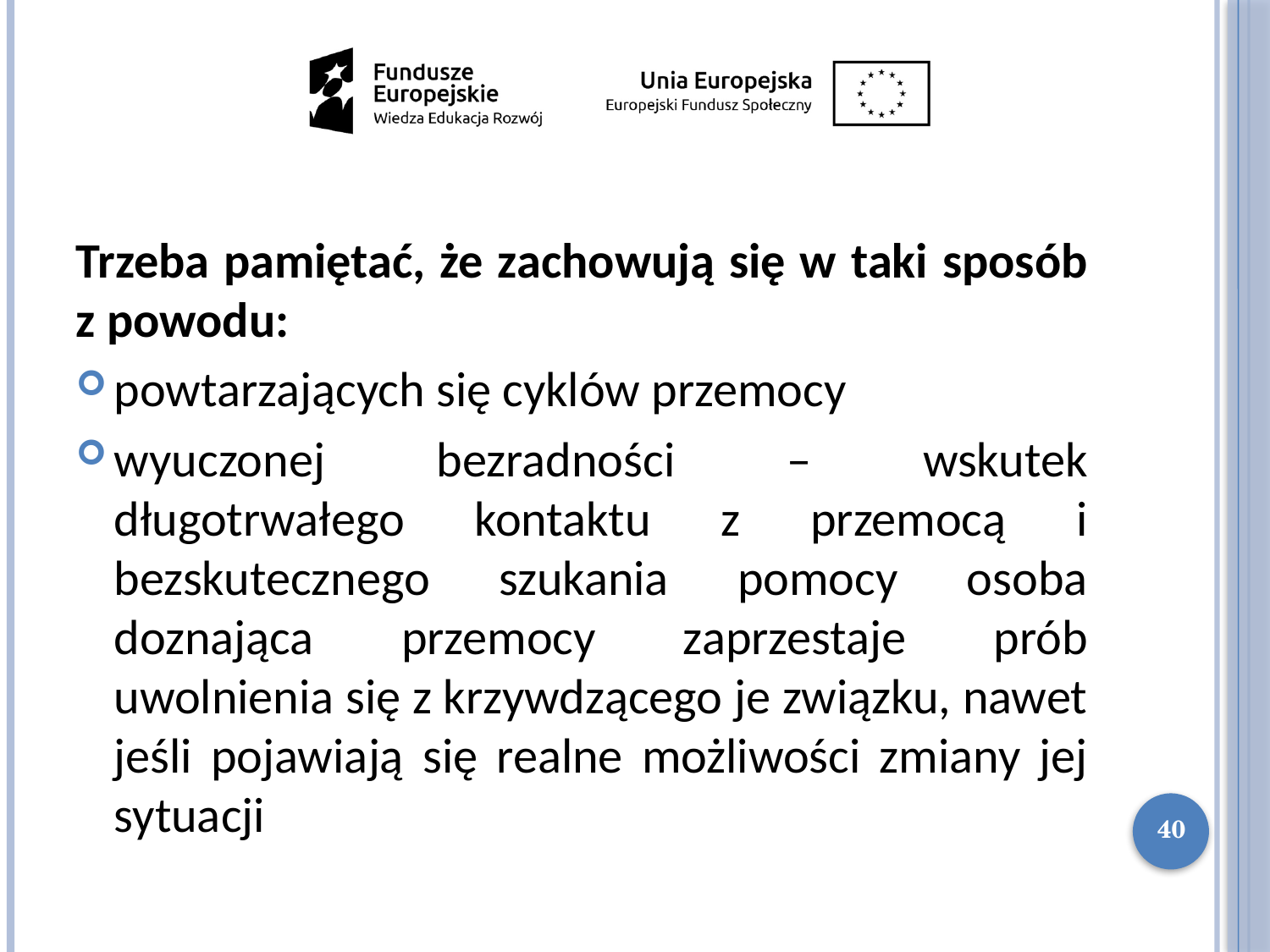

Trzeba pamiętać, że zachowują się w taki sposób z powodu:
powtarzających się cyklów przemocy
wyuczonej bezradności – wskutek długotrwałego kontaktu z przemocą i bezskutecznego szukania pomocy osoba doznająca przemocy zaprzestaje prób uwolnienia się z krzywdzącego je związku, nawet jeśli pojawiają się realne możliwości zmiany jej sytuacji

40